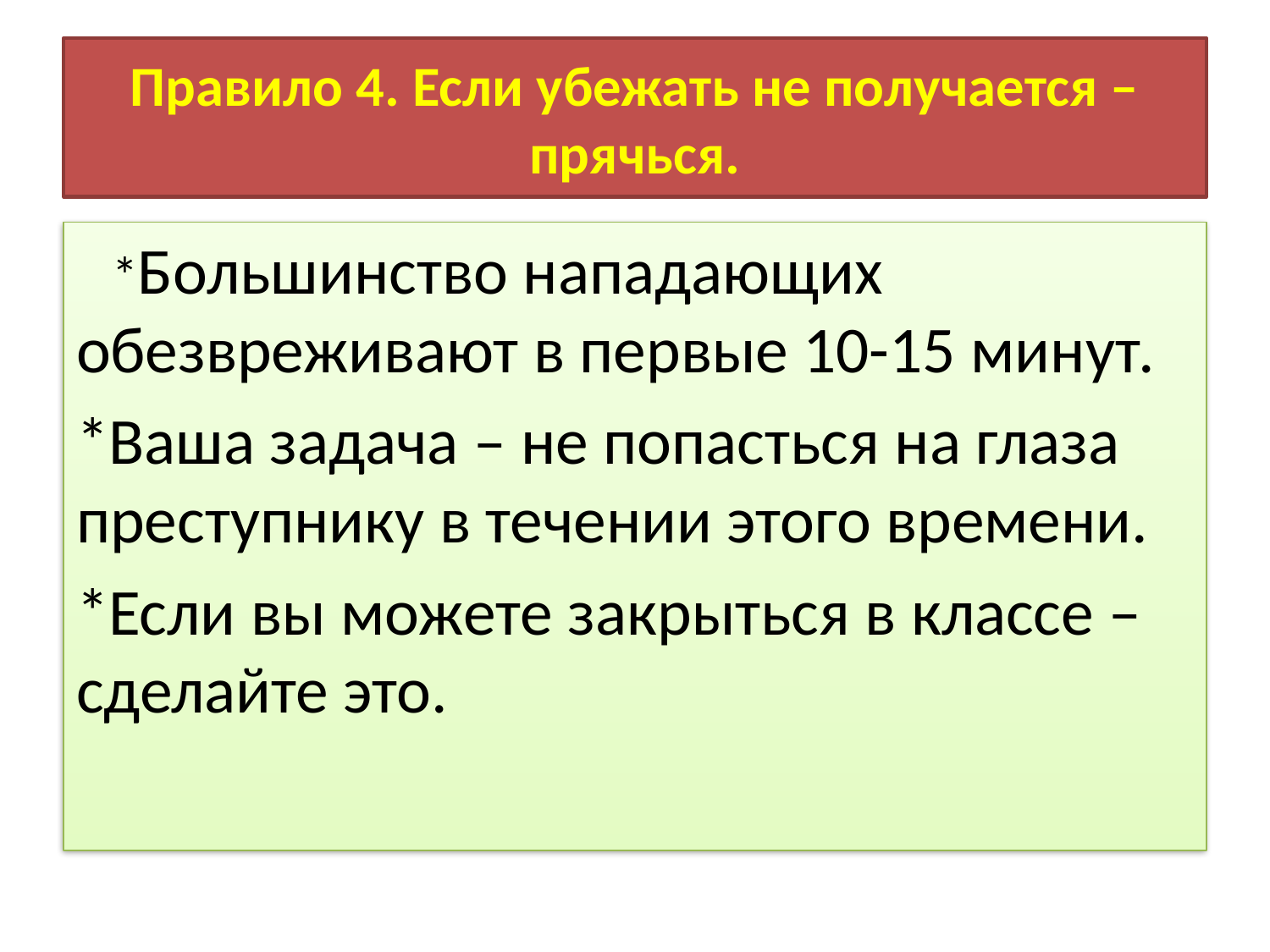

# Правило 4. Если убежать не получается – прячься.
   *Большинство нападающих обезвреживают в первые 10-15 минут.
*Ваша задача – не попасться на глаза преступнику в течении этого времени.
*Если вы можете закрыться в классе – сделайте это.